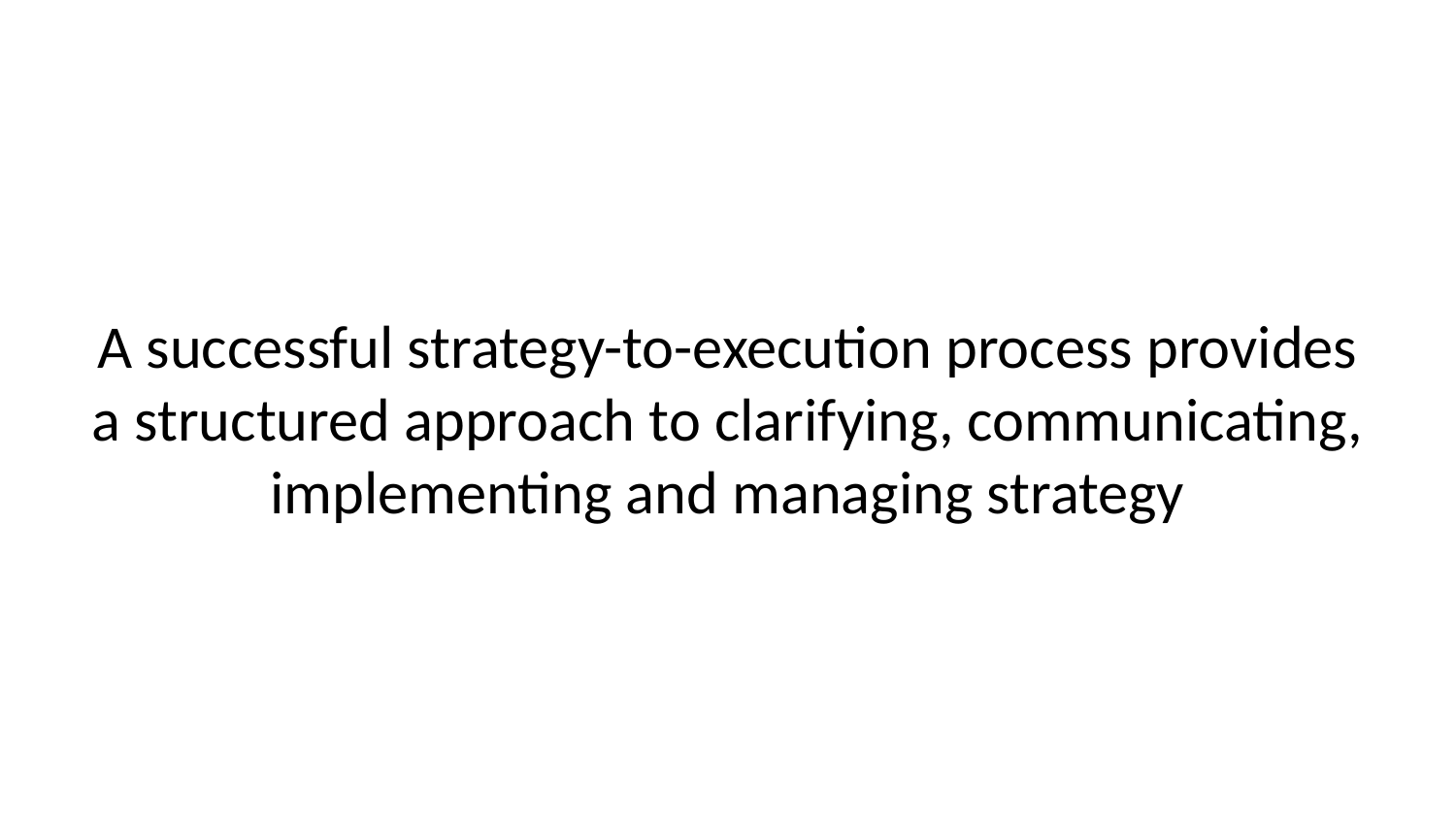

A successful strategy-to-execution process provides a structured approach to clarifying, communicating, implementing and managing strategy